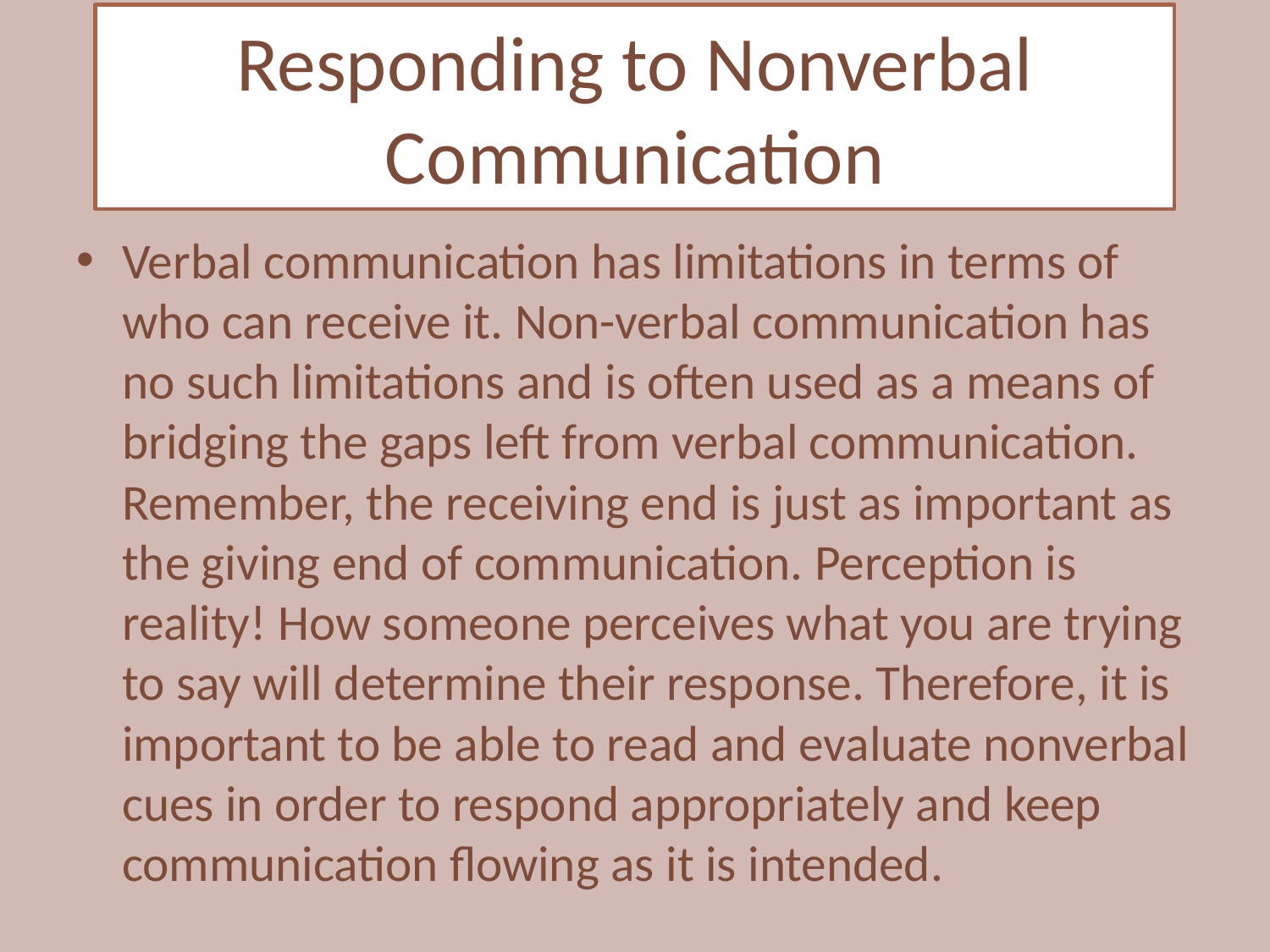

Responding to Nonverbal Communication
Verbal communication has limitations in terms of who can receive it. Non-verbal communication has no such limitations and is often used as a means of bridging the gaps left from verbal communication. Remember, the receiving end is just as important as the giving end of communication. Perception is reality! How someone perceives what you are trying to say will determine their response. Therefore, it is important to be able to read and evaluate nonverbal cues in order to respond appropriately and keep communication flowing as it is intended.